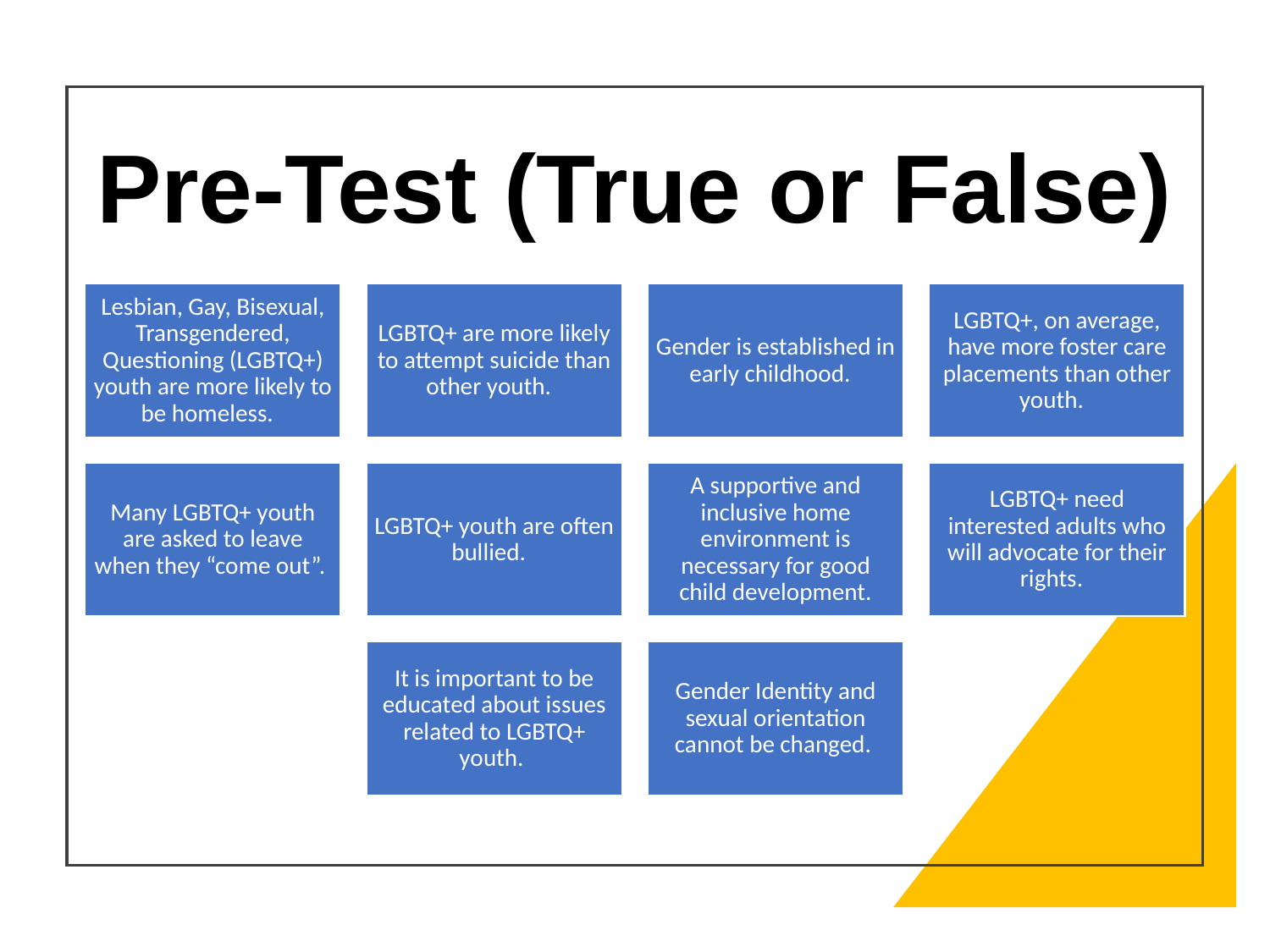

# Pre-Test (True or False)
Lesbian, Gay, Bisexual, Transgendered, Questioning (LGBTQ+) youth are more likely to be homeless.
LGBTQ+ are more likely to attempt suicide than other youth.
Gender is established in early childhood.
LGBTQ+, on average, have more foster care placements than other youth.
Many LGBTQ+ youth are asked to leave when they “come out”.
LGBTQ+ youth are often bullied.
A supportive and inclusive home environment is necessary for good child development.
LGBTQ+ need interested adults who will advocate for their rights.
It is important to be educated about issues related to LGBTQ+ youth.
Gender Identity and sexual orientation cannot be changed.